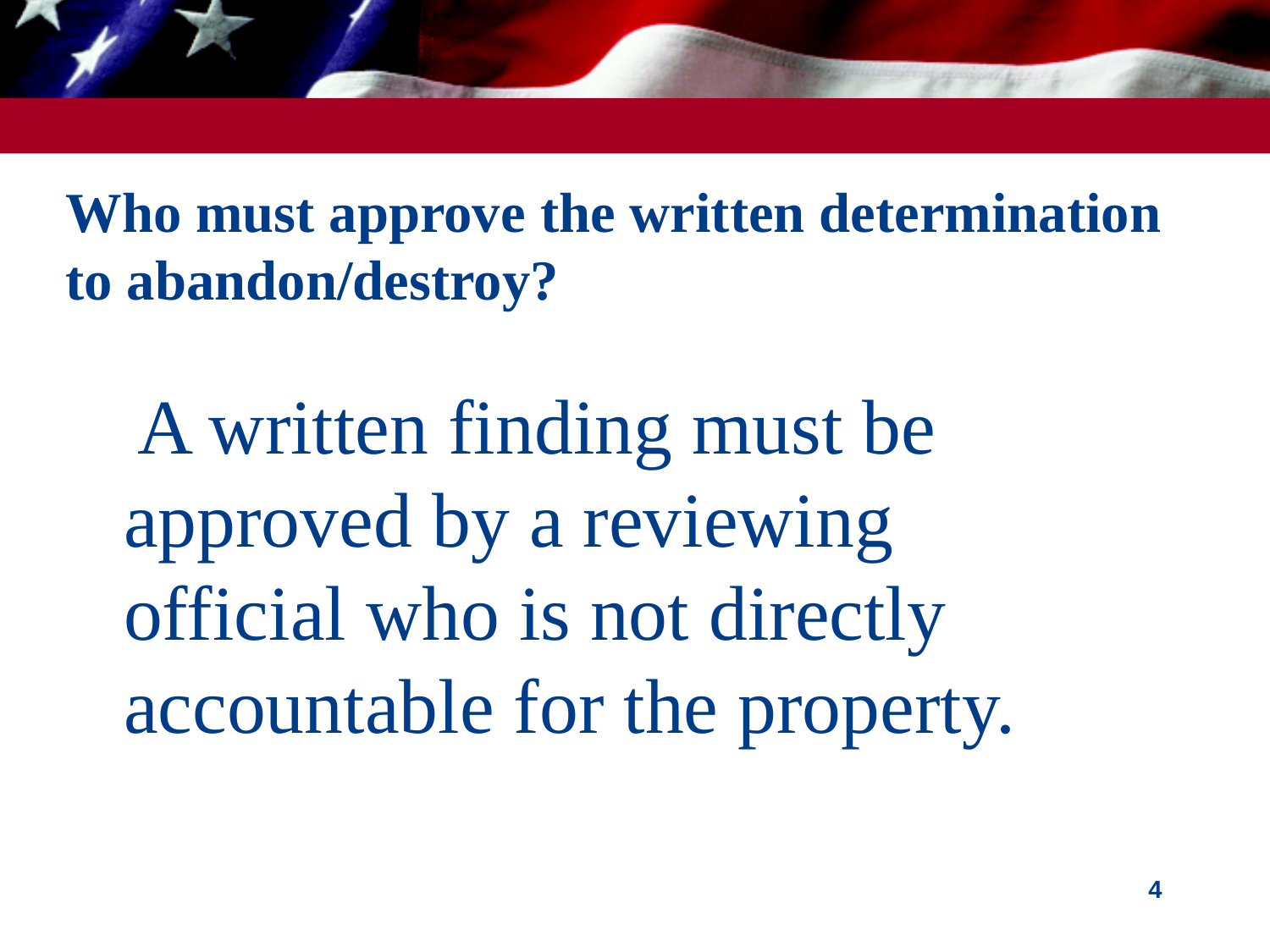

# Who must approve the written determination to abandon/destroy?
A written finding must be approved by a reviewing official who is not directly accountable for the property.
4